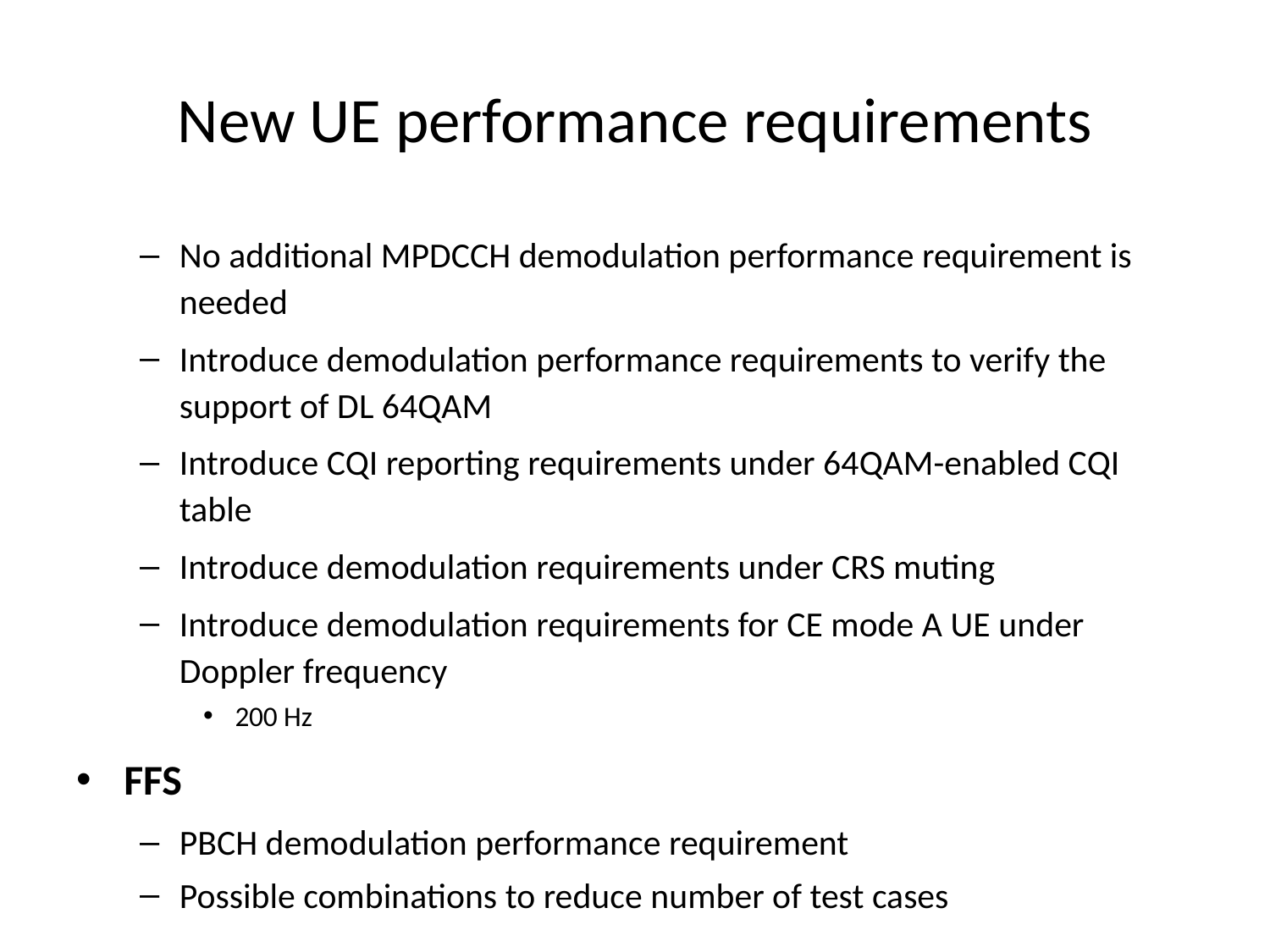

# New UE performance requirements
No additional MPDCCH demodulation performance requirement is needed
Introduce demodulation performance requirements to verify the support of DL 64QAM
Introduce CQI reporting requirements under 64QAM-enabled CQI table
Introduce demodulation requirements under CRS muting
Introduce demodulation requirements for CE mode A UE under Doppler frequency
200 Hz
FFS
PBCH demodulation performance requirement
Possible combinations to reduce number of test cases